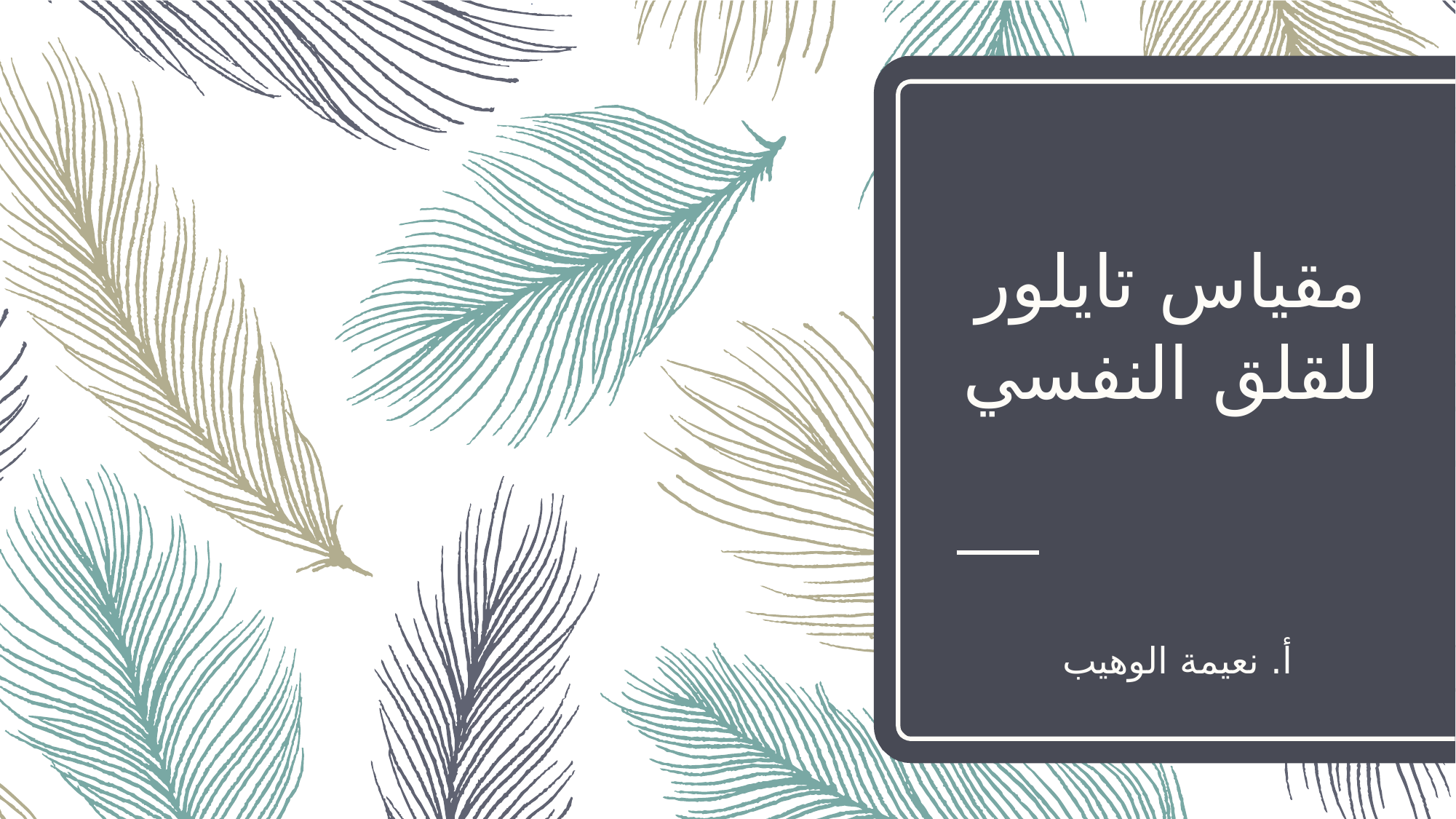

# مقياس تايلور للقلق النفسي
أ. نعيمة الوهيب